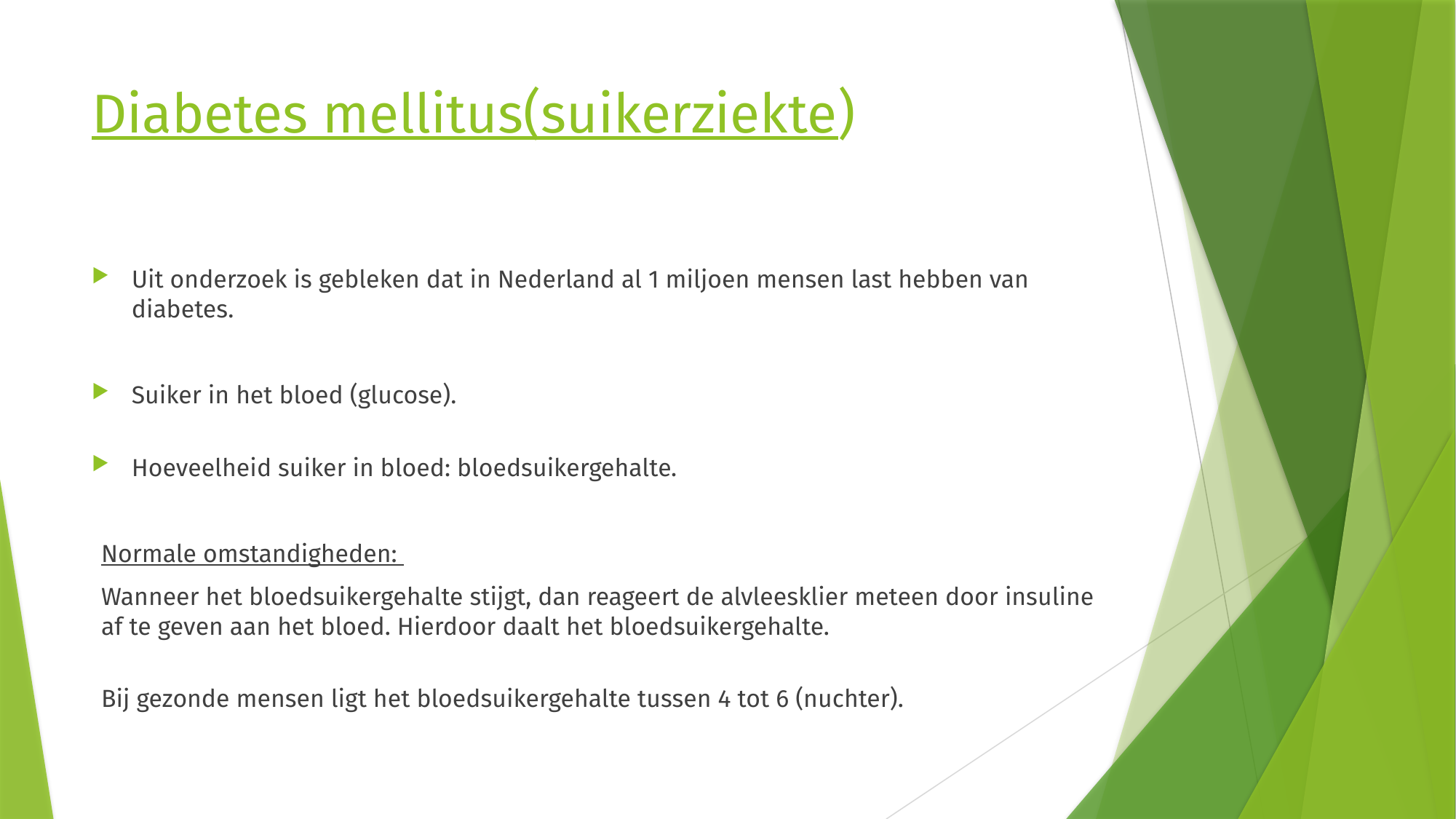

# Diabetes mellitus(suikerziekte)
Uit onderzoek is gebleken dat in Nederland al 1 miljoen mensen last hebben van diabetes.

Suiker in het bloed (glucose).
Hoeveelheid suiker in bloed: bloedsuikergehalte.

Normale omstandigheden:
Wanneer het bloedsuikergehalte stijgt, dan reageert de alvleesklier meteen door insuline af te geven aan het bloed. Hierdoor daalt het bloedsuikergehalte.
Bij gezonde mensen ligt het bloedsuikergehalte tussen 4 tot 6 (nuchter).